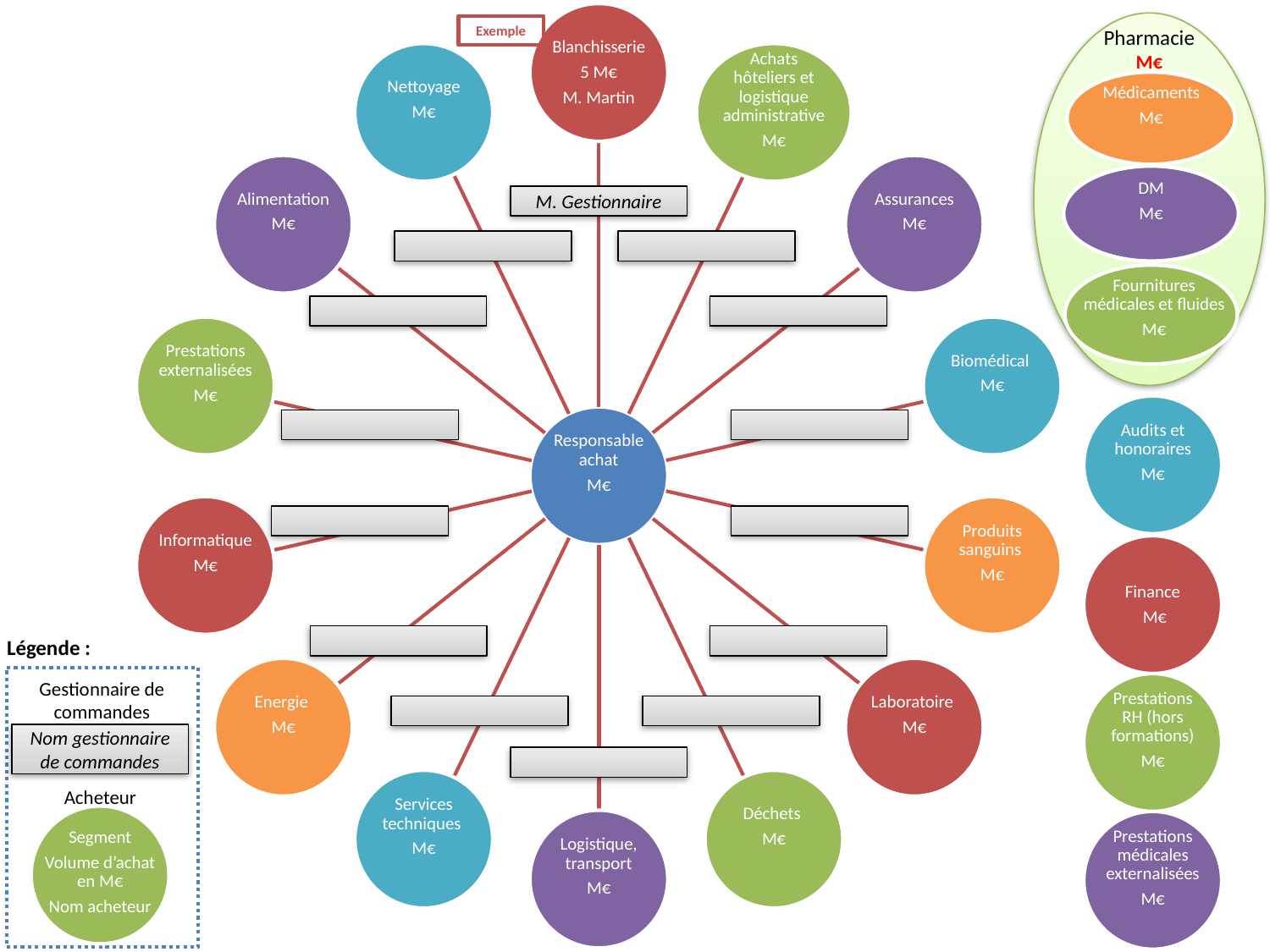

Responsable achat
M€

Blanchisserie
5 M€
M. Martin

Achats hôteliers et logistique administrative
M€

Assurances
M€

Biomédical
M€

Produits sanguins
M€

Laboratoire
M€

Déchets
M€

Logistique, transport
M€

Services techniques
M€

Energie
M€

Informatique
M€

Prestations externalisées
M€

Alimentation
M€

Nettoyage
M€

Pharmacie
M€

Exemple

Médicaments
M€

DM
M€

M. Gestionnaire

Fournitures médicales et fluides
M€

Audits et honoraires
M€

Finance
 M€

Légende :

Gestionnaire de commandes

Prestations RH (hors formations)
M€

Nom gestionnaire de commandes

Acheteur

Segment
Volume d’achat en M€
Nom acheteur

Prestations médicales externalisées
M€